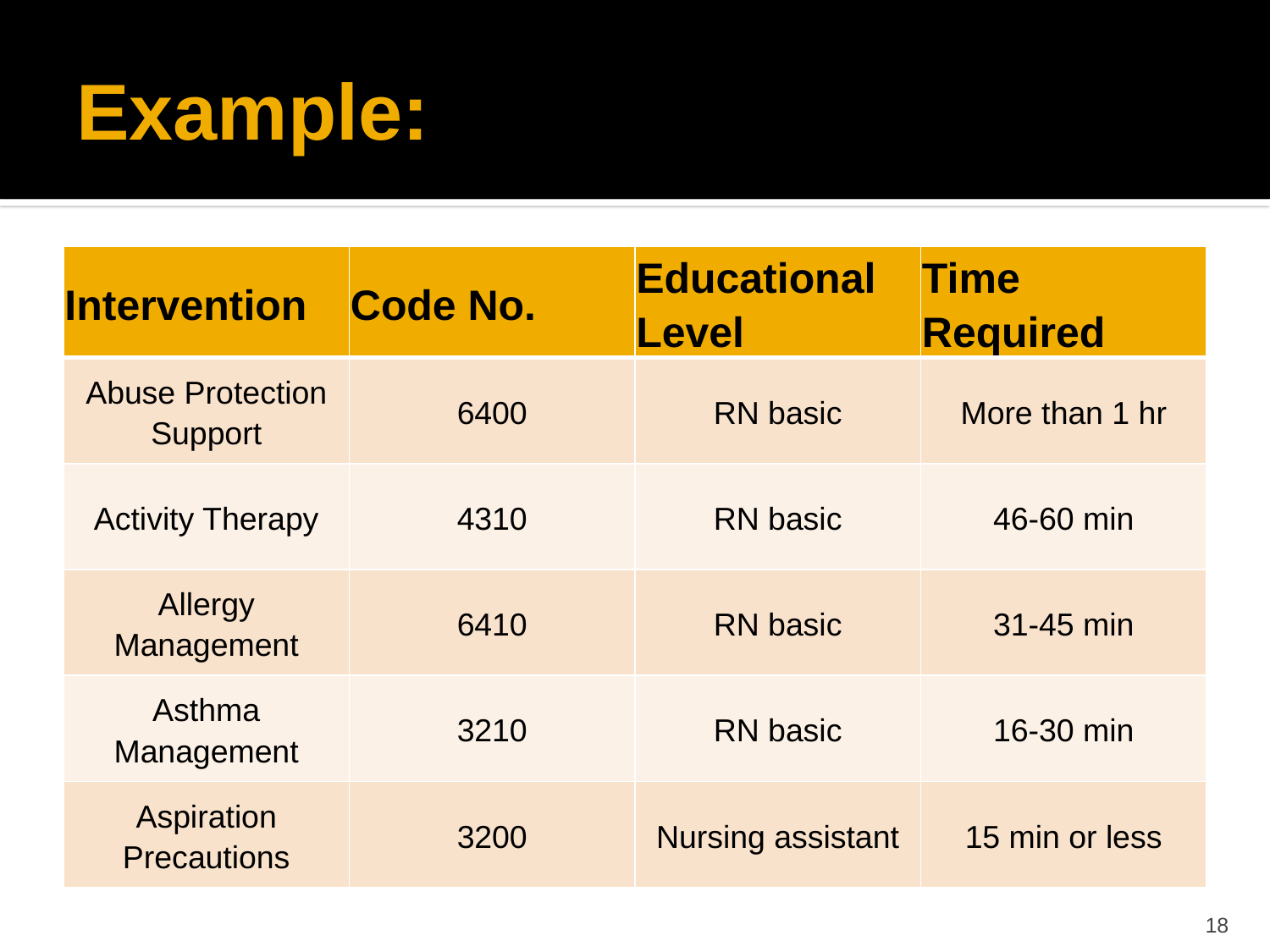

# Example:
| Intervention | Code No. | Educational Level | Time Required |
| --- | --- | --- | --- |
| Abuse Protection Support | 6400 | RN basic | More than 1 hr |
| Activity Therapy | 4310 | RN basic | 46-60 min |
| Allergy Management | 6410 | RN basic | 31-45 min |
| Asthma Management | 3210 | RN basic | 16-30 min |
| Aspiration Precautions | 3200 | Nursing assistant | 15 min or less |
18